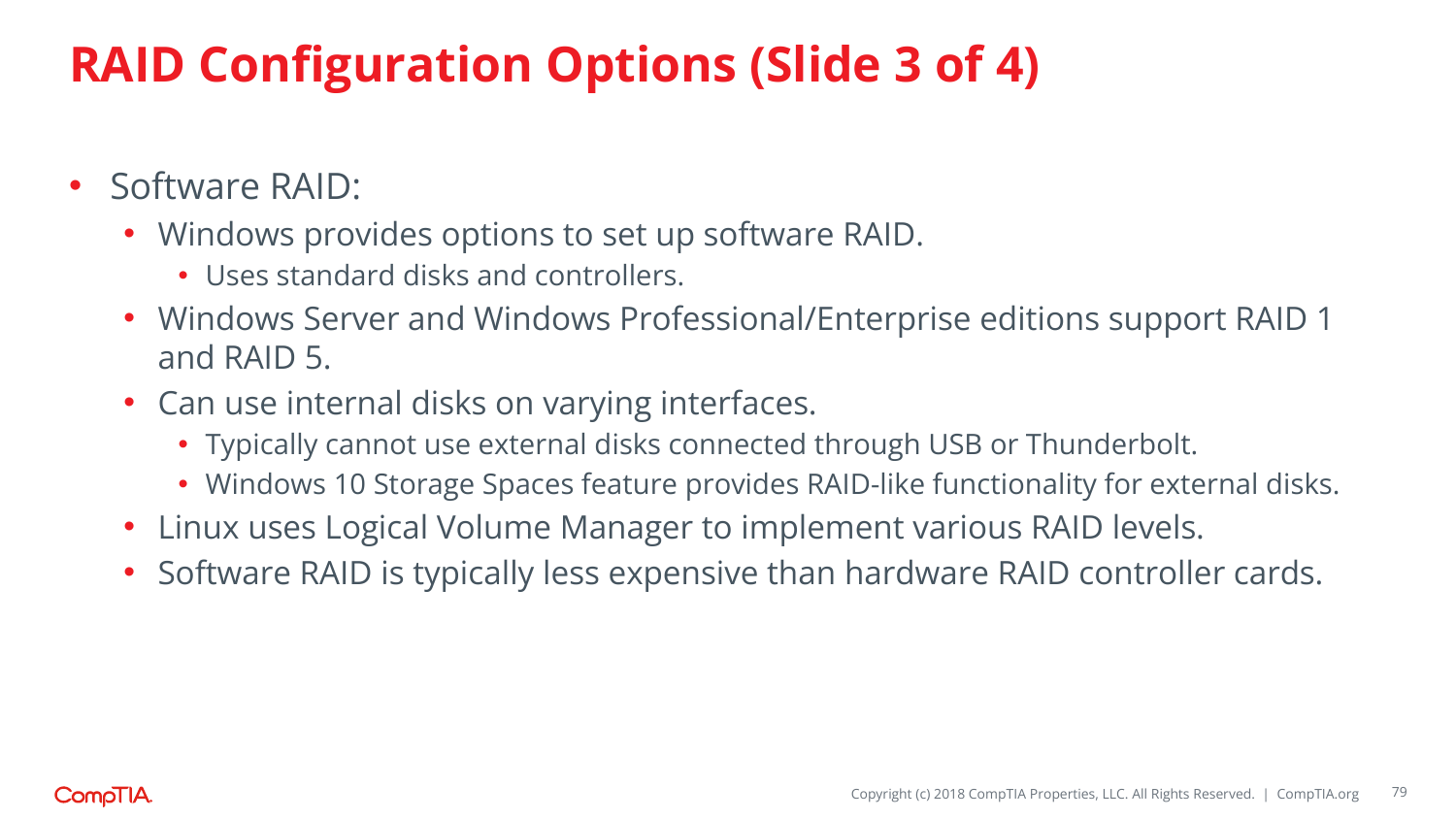

# RAID Configuration Options (Slide 3 of 4)
Software RAID:
Windows provides options to set up software RAID.
Uses standard disks and controllers.
Windows Server and Windows Professional/Enterprise editions support RAID 1 and RAID 5.
Can use internal disks on varying interfaces.
Typically cannot use external disks connected through USB or Thunderbolt.
Windows 10 Storage Spaces feature provides RAID-like functionality for external disks.
Linux uses Logical Volume Manager to implement various RAID levels.
Software RAID is typically less expensive than hardware RAID controller cards.
79